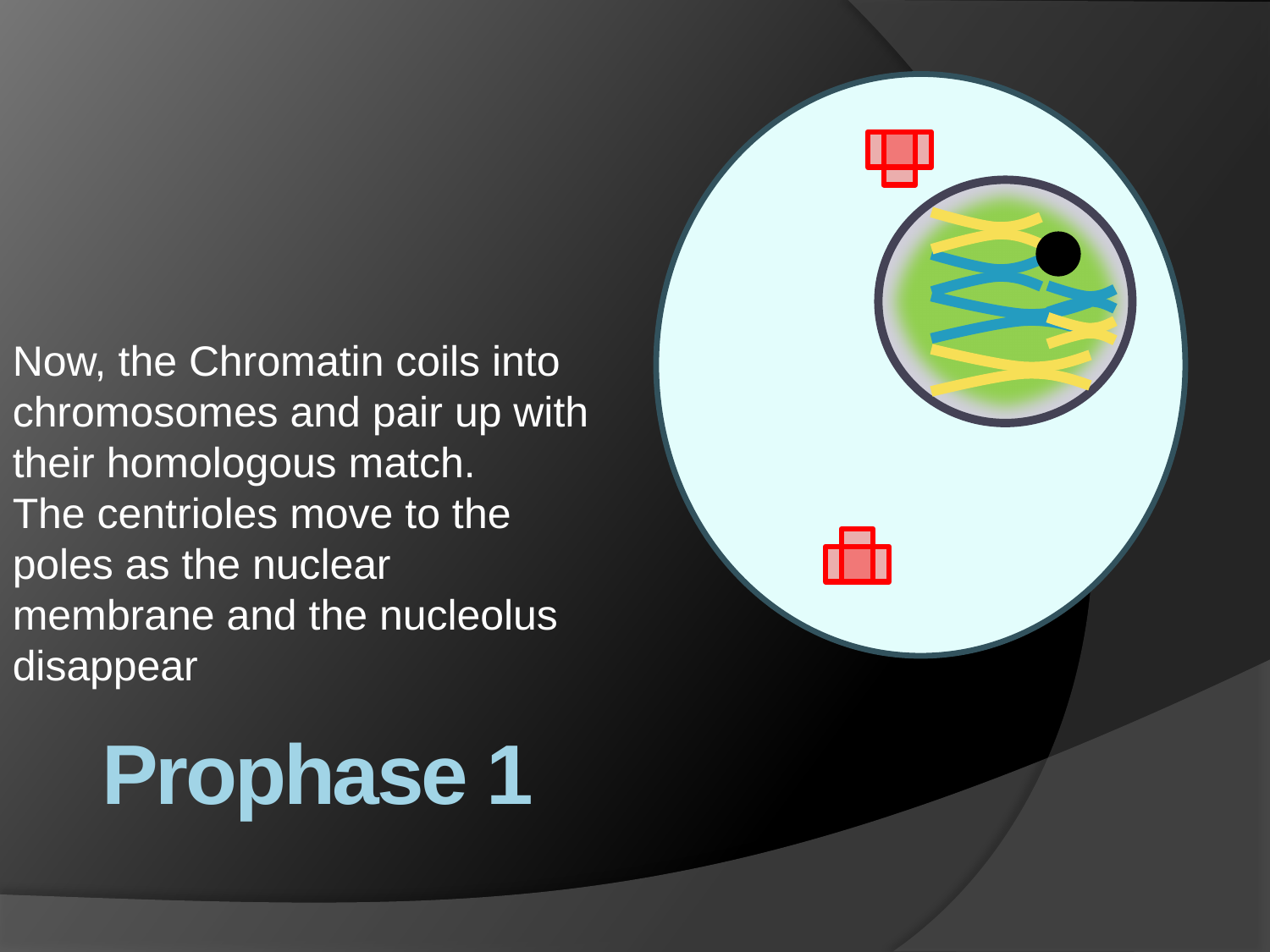

Now, the Chromatin coils into chromosomes and pair up with their homologous match.
The centrioles move to the poles as the nuclear membrane and the nucleolus disappear

# Prophase 1